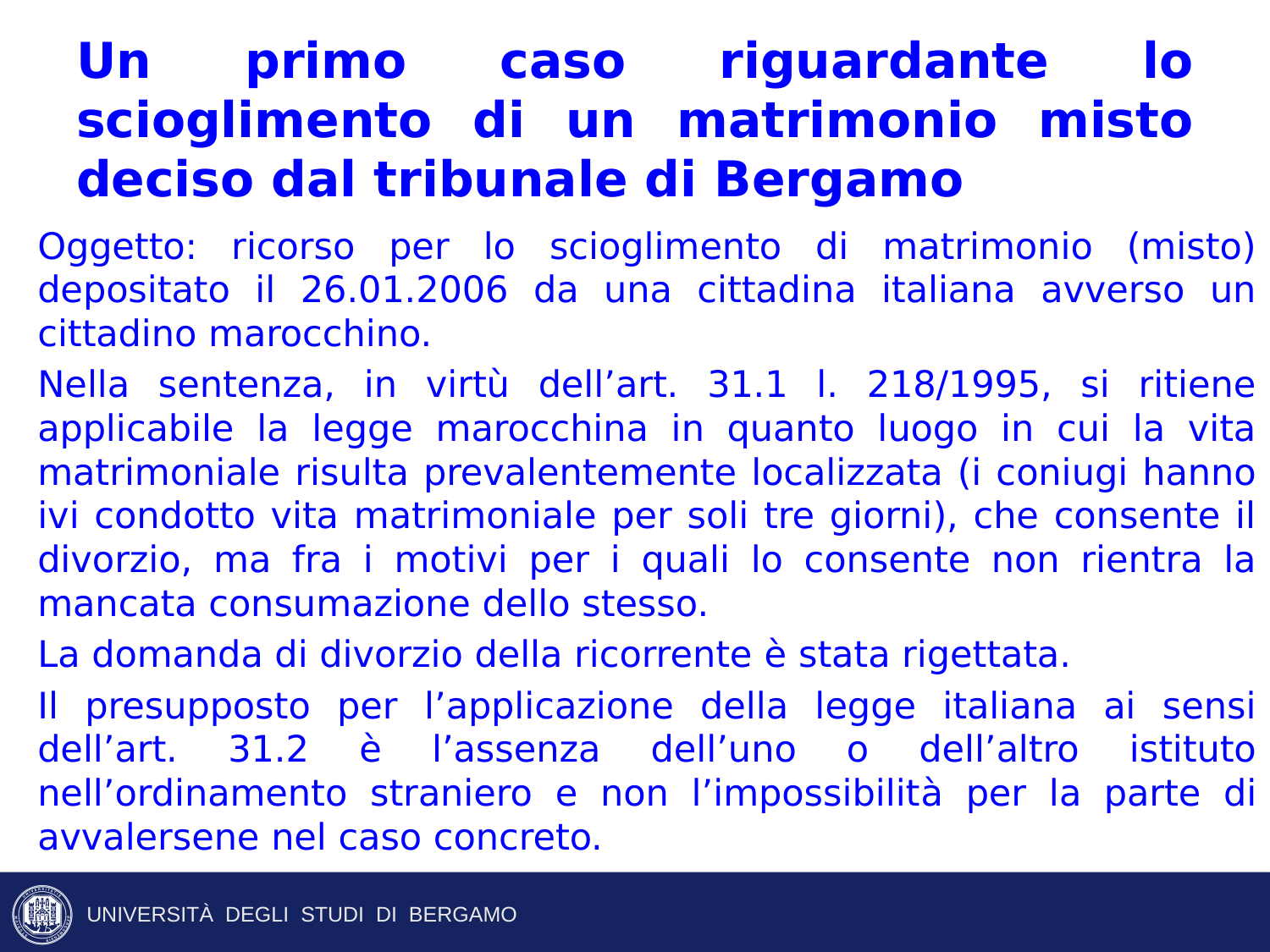

# Un primo caso riguardante lo scioglimento di un matrimonio misto deciso dal tribunale di Bergamo
Oggetto: ricorso per lo scioglimento di matrimonio (misto) depositato il 26.01.2006 da una cittadina italiana avverso un cittadino marocchino.
Nella sentenza, in virtù dell’art. 31.1 l. 218/1995, si ritiene applicabile la legge marocchina in quanto luogo in cui la vita matrimoniale risulta prevalentemente localizzata (i coniugi hanno ivi condotto vita matrimoniale per soli tre giorni), che consente il divorzio, ma fra i motivi per i quali lo consente non rientra la mancata consumazione dello stesso.
La domanda di divorzio della ricorrente è stata rigettata.
Il presupposto per l’applicazione della legge italiana ai sensi dell’art. 31.2 è l’assenza dell’uno o dell’altro istituto nell’ordinamento straniero e non l’impossibilità per la parte di avvalersene nel caso concreto.